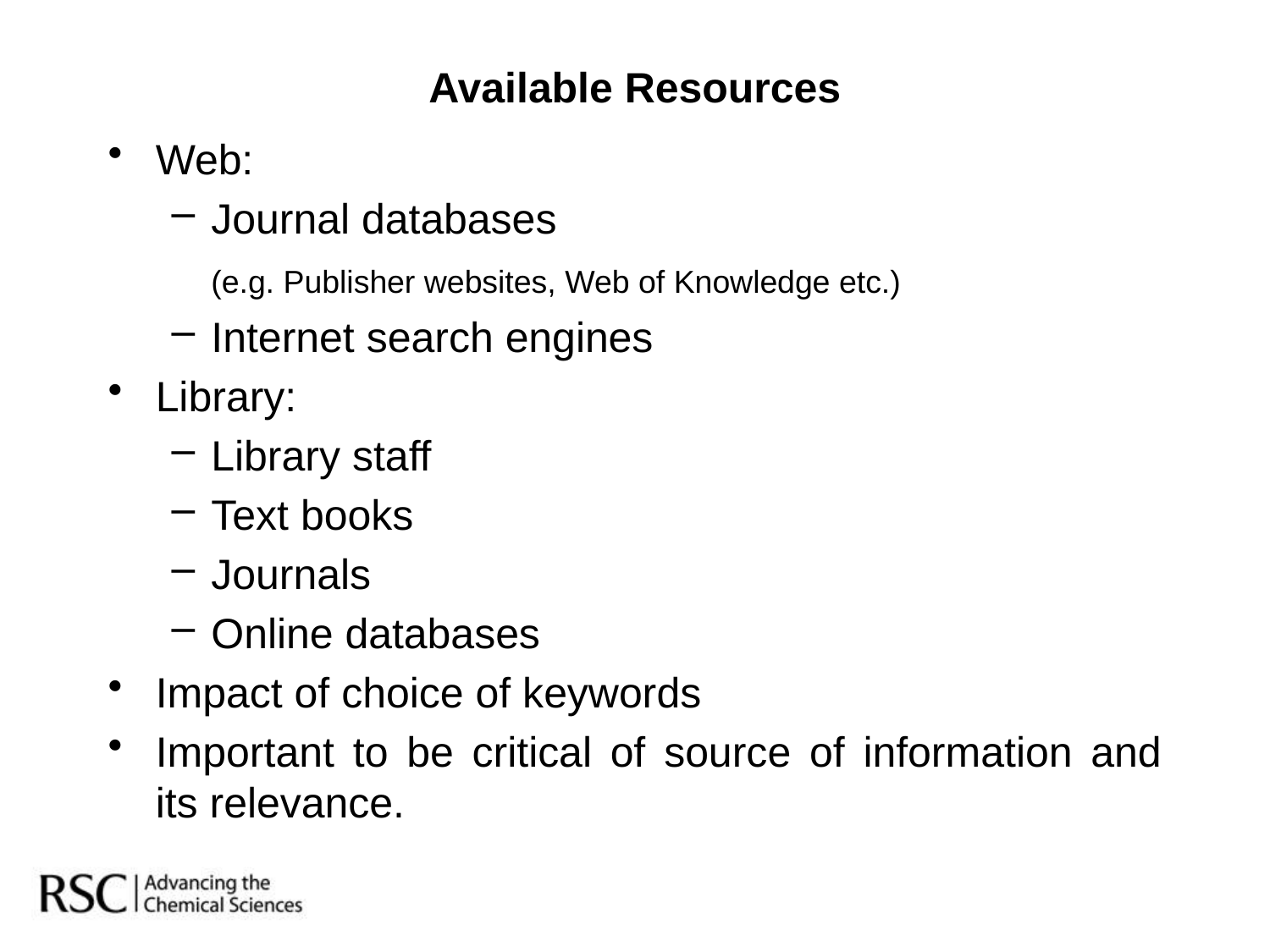

# Available Resources
Web:
Journal databases
	(e.g. Publisher websites, Web of Knowledge etc.)
Internet search engines
Library:
Library staff
Text books
Journals
Online databases
Impact of choice of keywords
Important to be critical of source of information and its relevance.